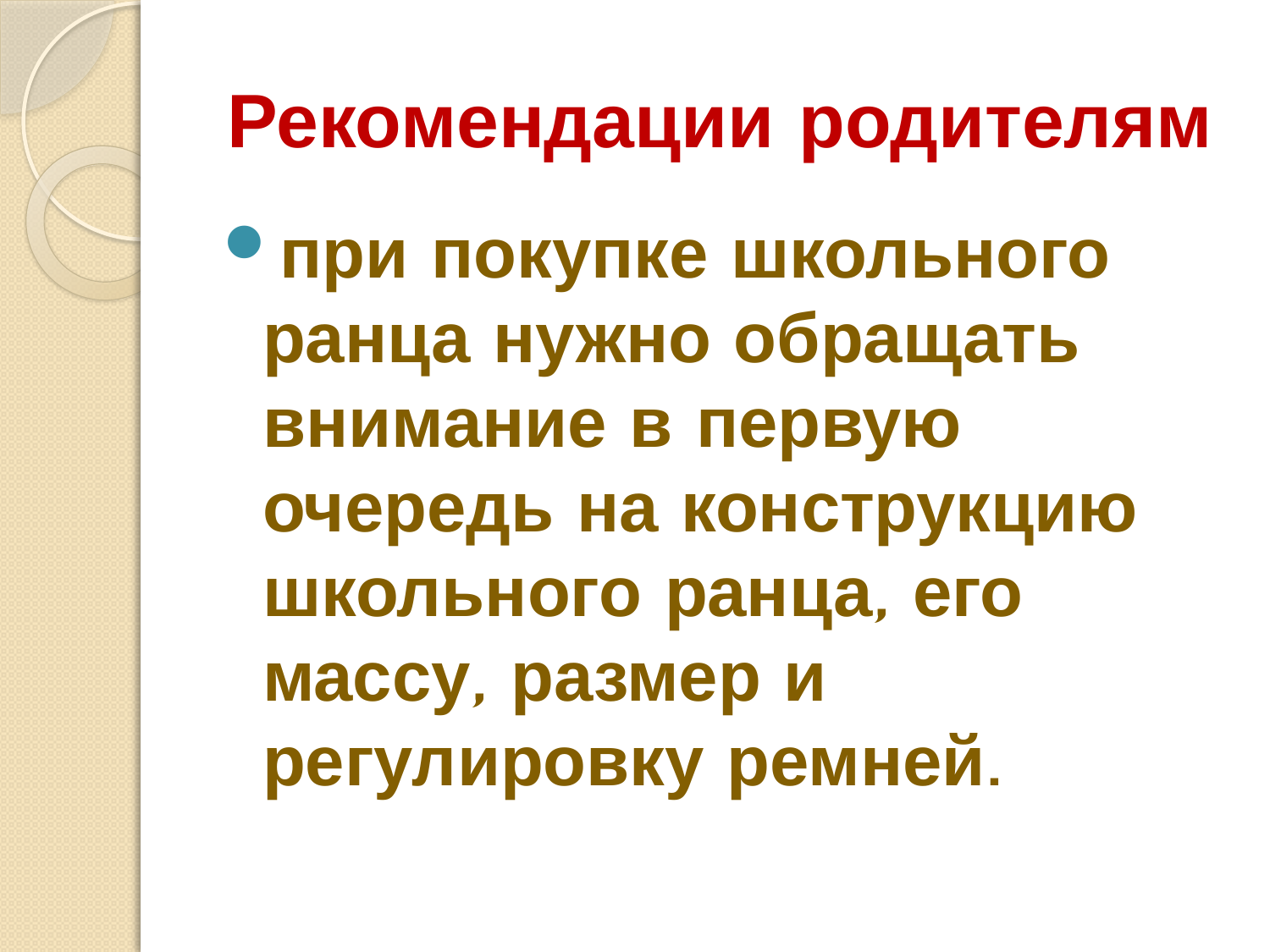

# Рекомендации родителям
при покупке школьного ранца нужно обращать внимание в первую очередь на конструкцию школьного ранца, его массу, размер и регулировку ремней.